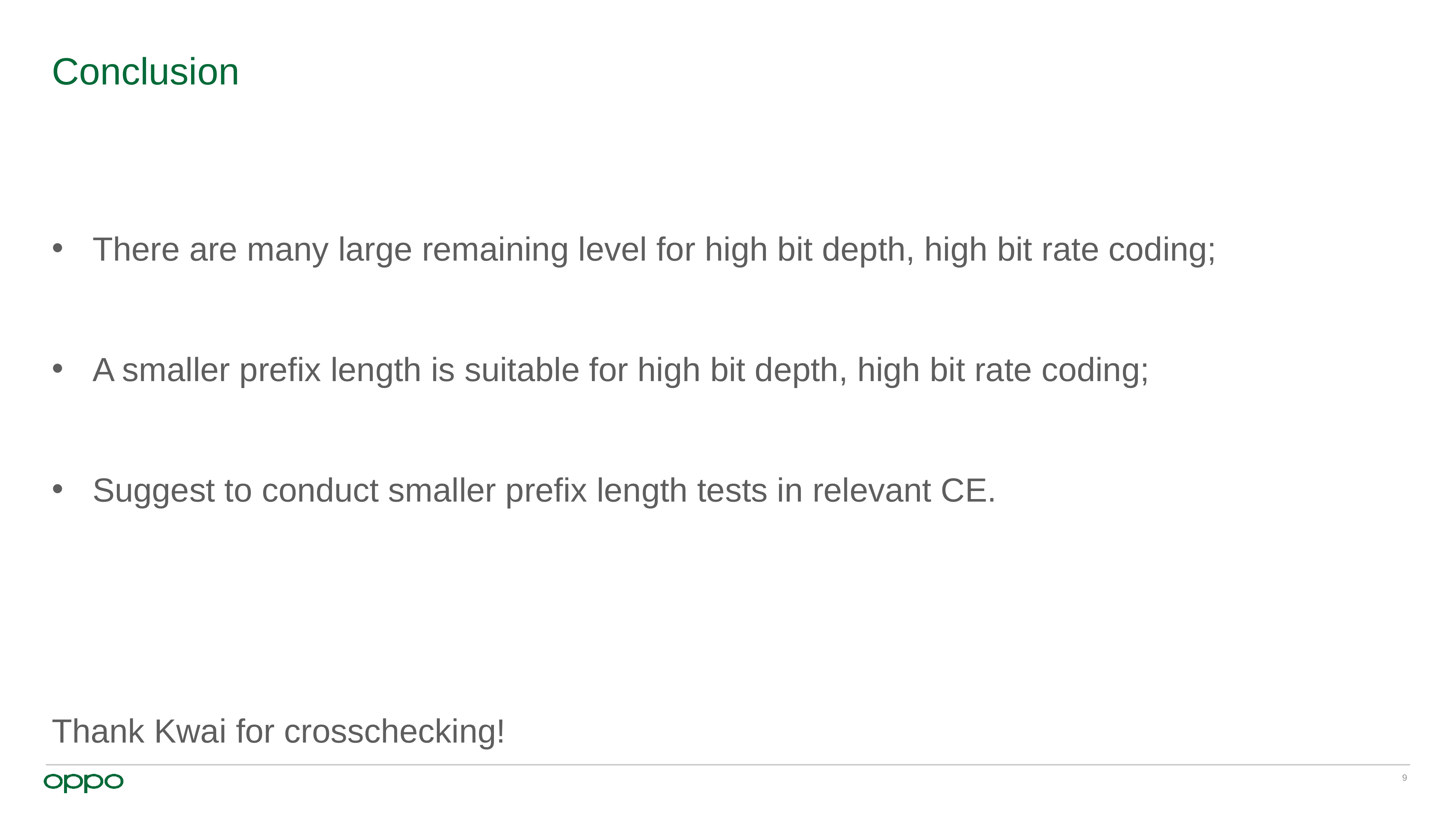

# Conclusion
There are many large remaining level for high bit depth, high bit rate coding;

A smaller prefix length is suitable for high bit depth, high bit rate coding;

Suggest to conduct smaller prefix length tests in relevant CE.

Thank Kwai for crosschecking!